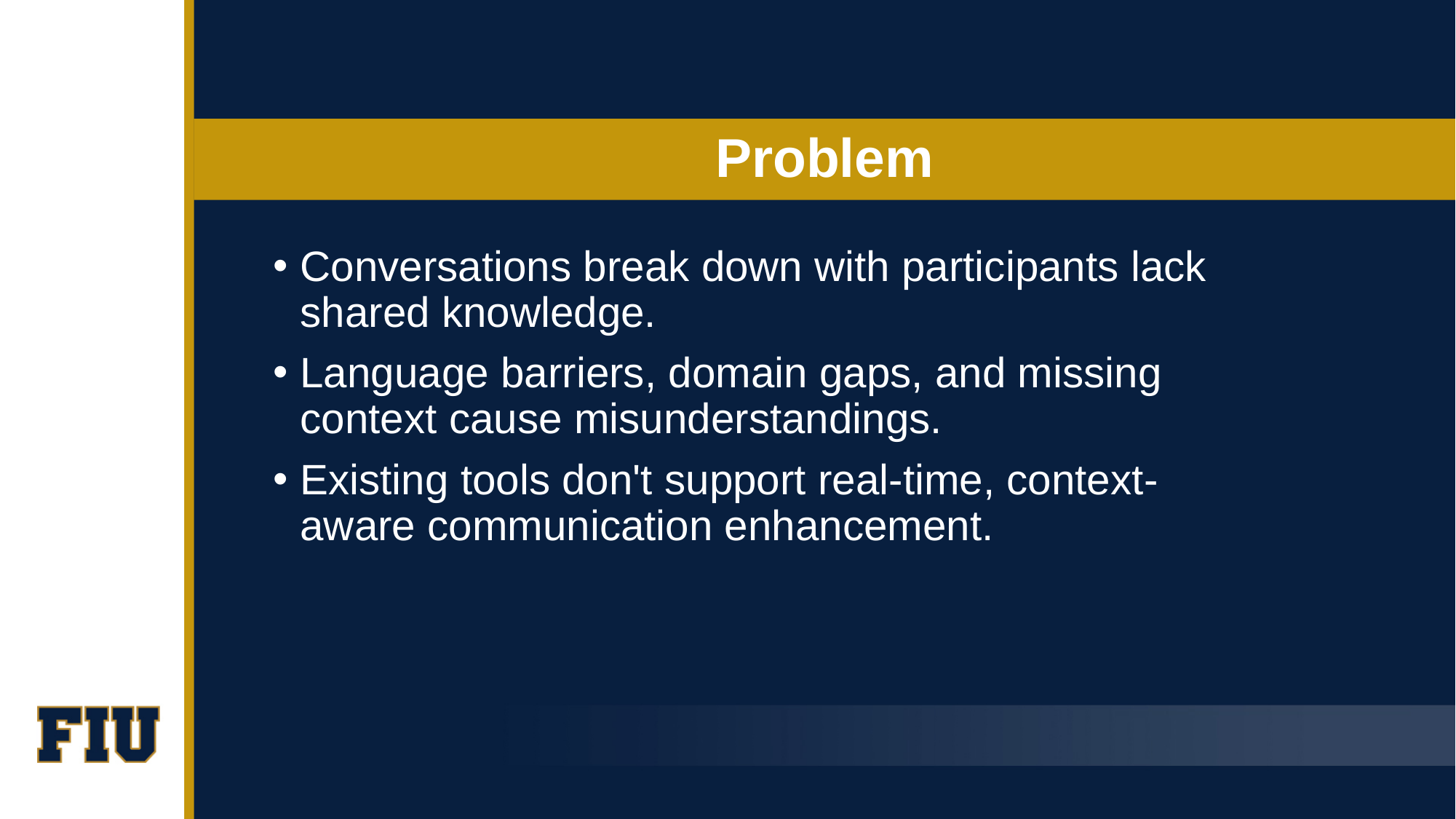

# Problem

Conversations break down with participants lack shared knowledge.
Language barriers, domain gaps, and missing context cause misunderstandings.
Existing tools don't support real-time, context-aware communication enhancement.